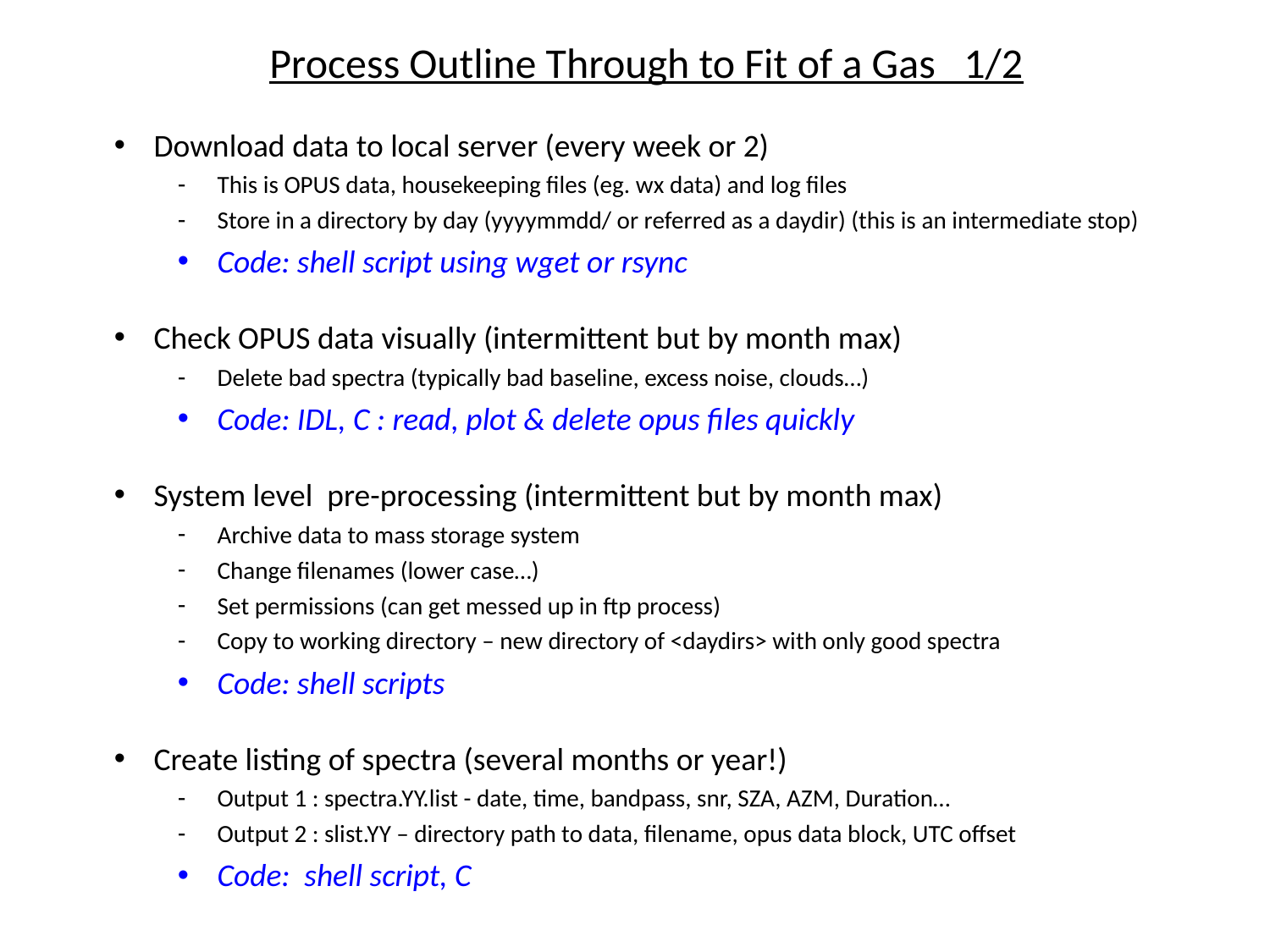

Process Outline Through to Fit of a Gas   1/2
Download data to local server (every week or 2)
This is OPUS data, housekeeping files (eg. wx data) and log files
Store in a directory by day (yyyymmdd/ or referred as a daydir) (this is an intermediate stop)
Code: shell script using wget or rsync

Check OPUS data visually (intermittent but by month max)
Delete bad spectra (typically bad baseline, excess noise, clouds…)
Code: IDL, C : read, plot & delete opus files quickly

System level  pre-processing (intermittent but by month max)
Archive data to mass storage system
Change filenames (lower case…)
Set permissions (can get messed up in ftp process)
Copy to working directory – new directory of <daydirs> with only good spectra
Code: shell scripts

Create listing of spectra (several months or year!)
Output 1 : spectra.YY.list - date, time, bandpass, snr, SZA, AZM, Duration…
Output 2 : slist.YY – directory path to data, filename, opus data block, UTC offset
Code:  shell script, C